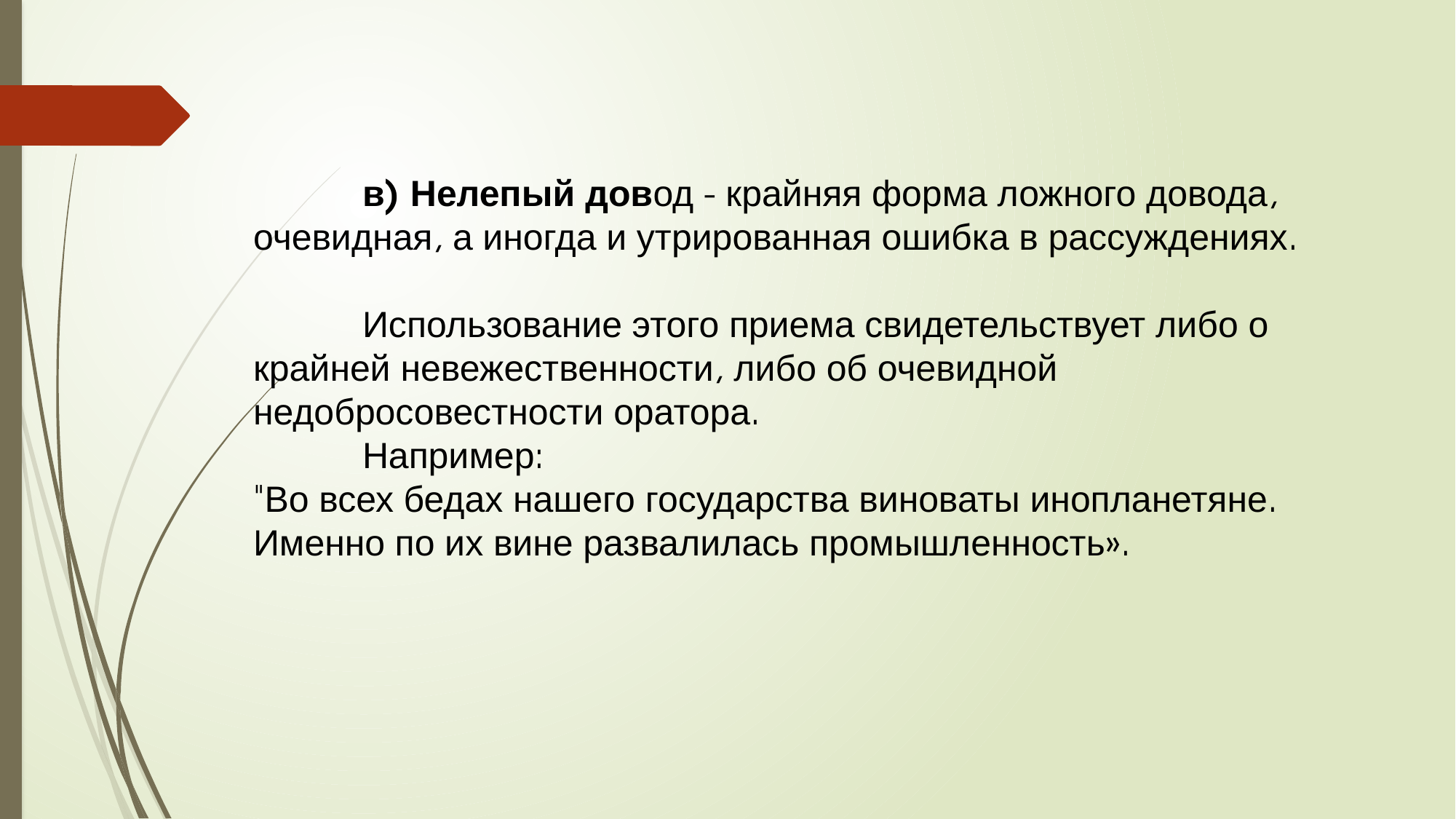

в) Нелепый довод - крайняя форма ложного довода, очевидная, а иногда и утрированная ошибка в рассуждениях.

	Использование этого приема свидетельствует либо о крайней невежественности, либо об очевидной недобросовестности оратора.
	Например:
"Во всех бедах нашего государства виноваты инопланетяне. Именно по их вине развалилась промышленность».